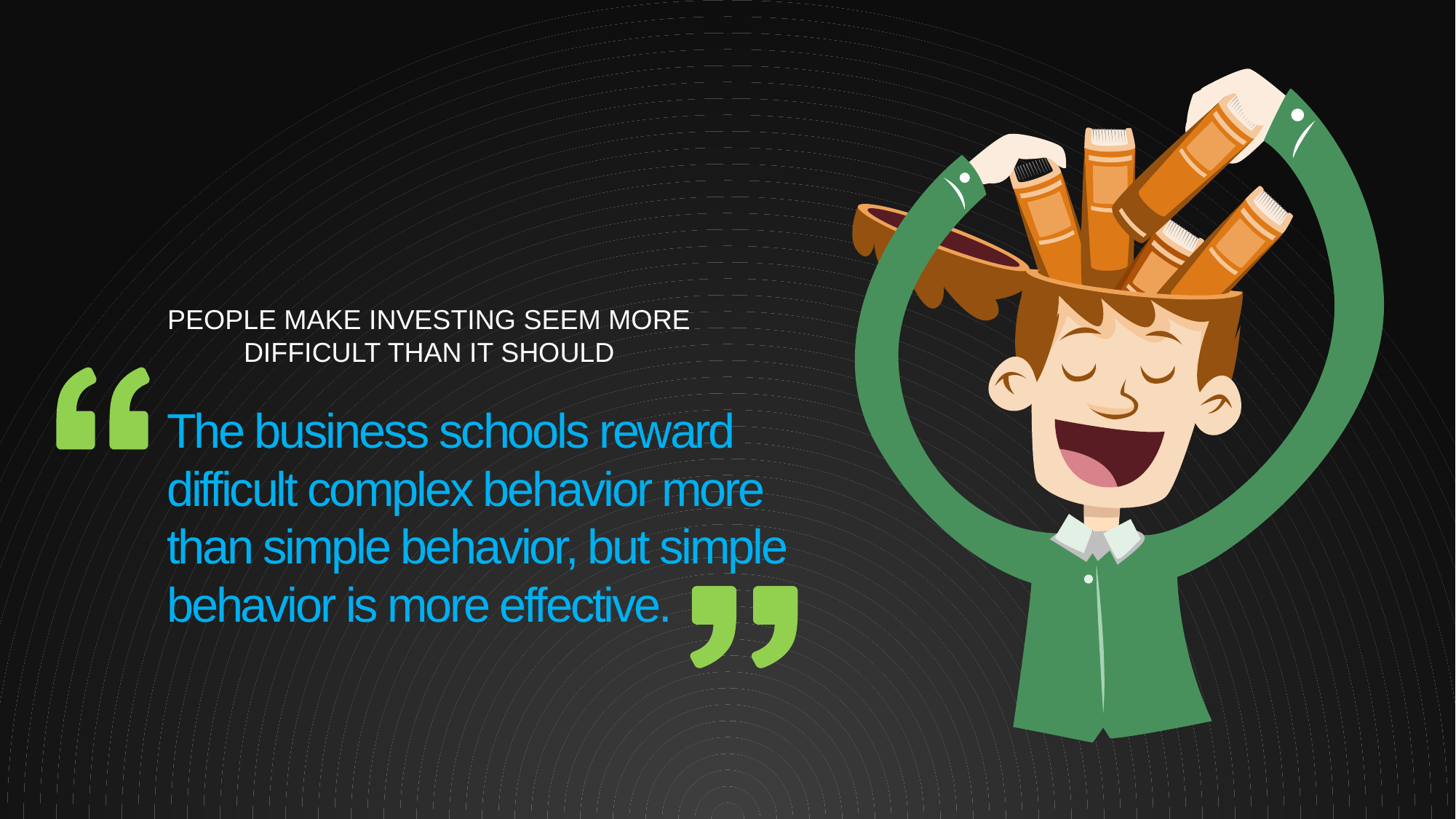

PEOPLE MAKE INVESTING SEEM MORE DIFFICULT THAN IT SHOULD

The business schools reward difficult complex behavior more than simple behavior, but simple behavior is more effective.